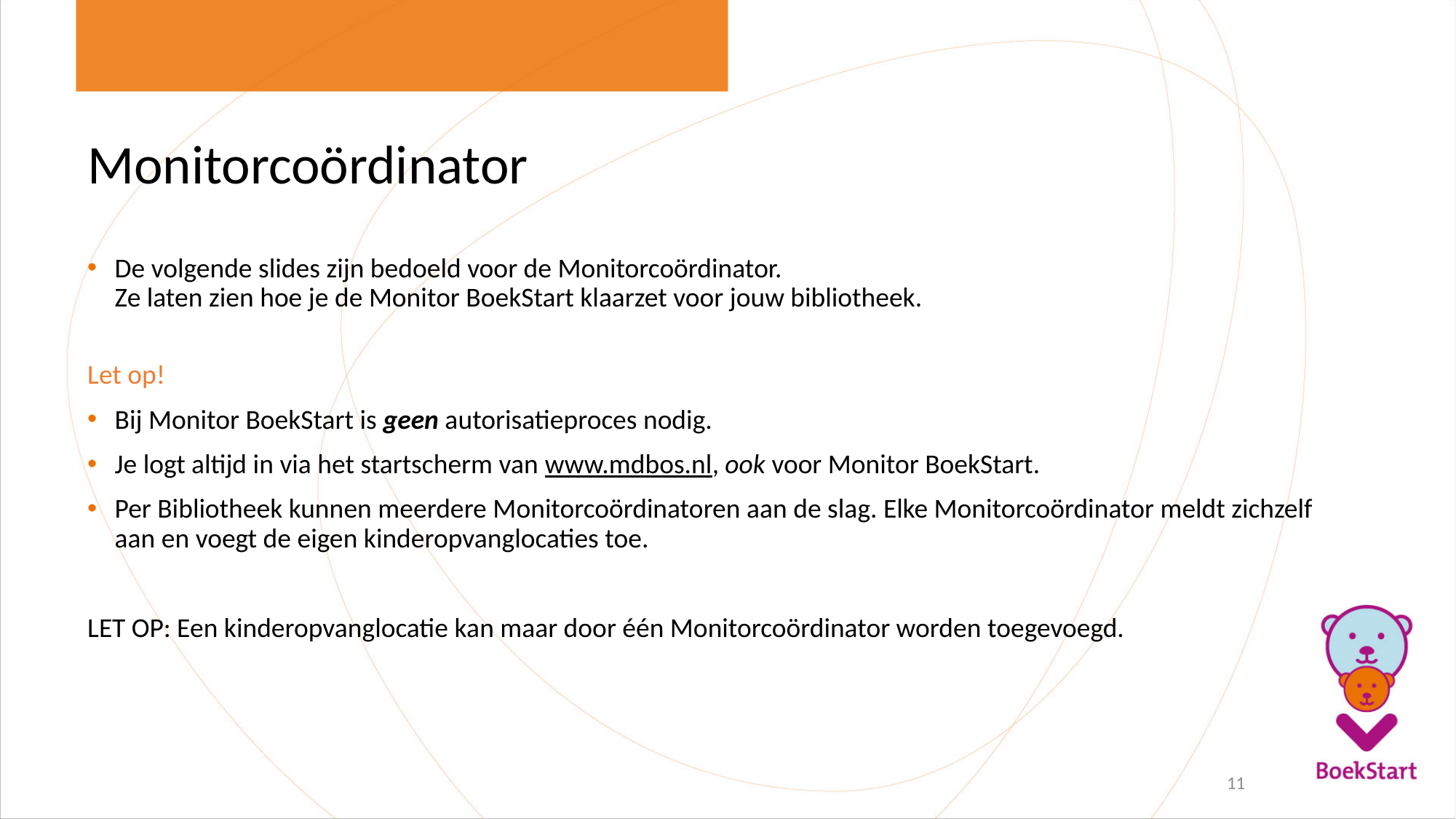

# Monitorcoördinator
De volgende slides zijn bedoeld voor de Monitorcoördinator.
Ze laten zien hoe je de Monitor BoekStart klaarzet voor jouw bibliotheek.
Let op!
Bij Monitor BoekStart is geen autorisatieproces nodig.
Je logt altijd in via het startscherm van www.mdbos.nl, ook voor Monitor BoekStart.
Per Bibliotheek kunnen meerdere Monitorcoördinatoren aan de slag. Elke Monitorcoördinator meldt zichzelf aan en voegt de eigen kinderopvanglocaties toe.

LET OP: Een kinderopvanglocatie kan maar door één Monitorcoördinator worden toegevoegd.
11